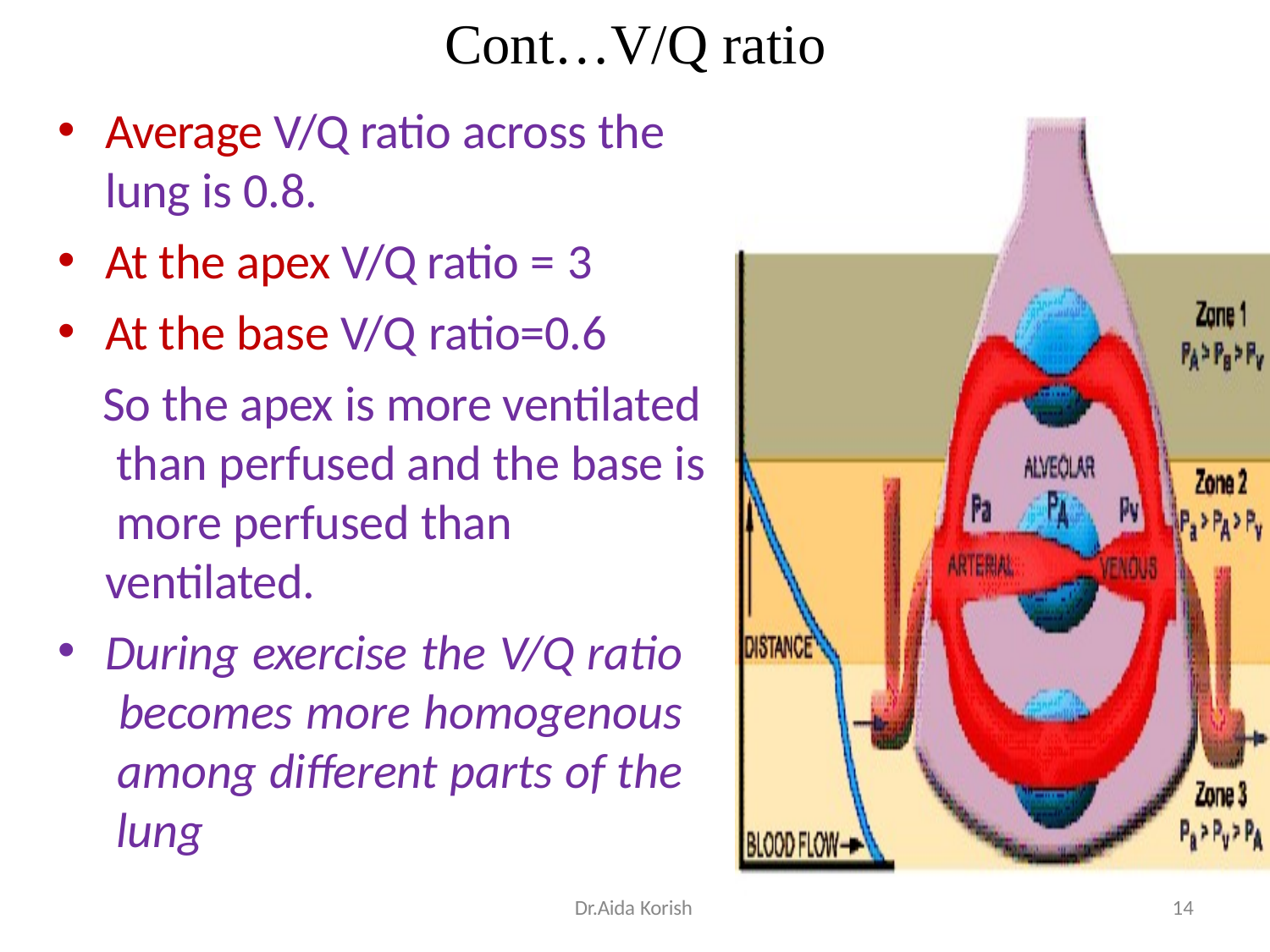

# Cont…V/Q ratio
Average V/Q ratio across the  lung is 0.8.
At the apex V/Q ratio = 3
At the base V/Q ratio=0.6
So the apex is more ventilated  than perfused and the base is  more perfused than  ventilated.
During exercise the V/Q ratio  becomes more homogenous  among different parts of the  lung

Dr.Aida Korish
14